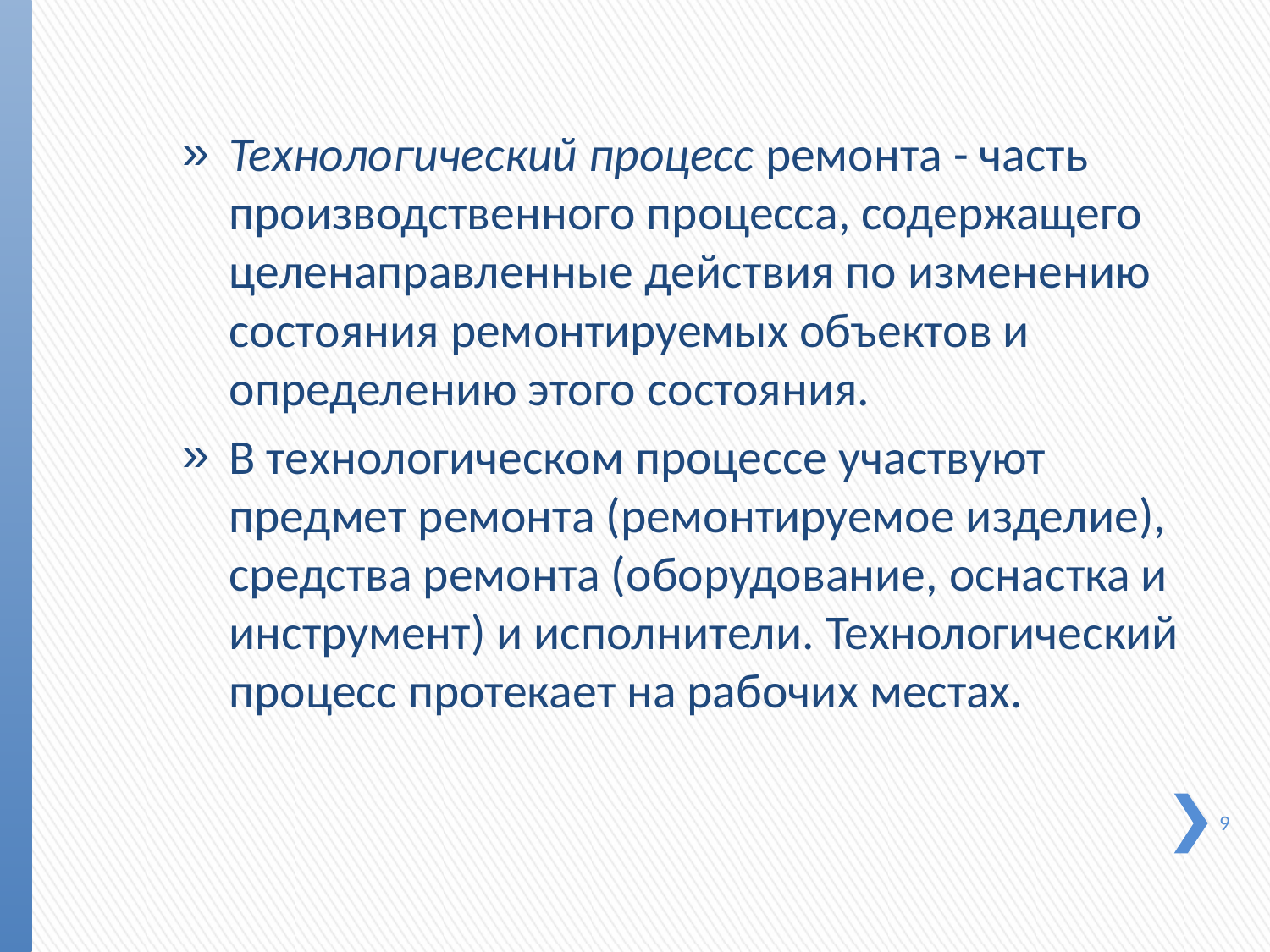

Технологический процесс ремонта - часть производствен­ного процесса, содержащего целенаправленные действия по изменению состояния ремонтируемых объектов и определе­нию этого состояния.
В технологическом процессе участвуют предмет ремонта (ремонтируемое изделие), средства ремонта (оборудование, оснастка и инструмент) и исполнители. Технологический про­цесс протекает на рабочих местах.

9